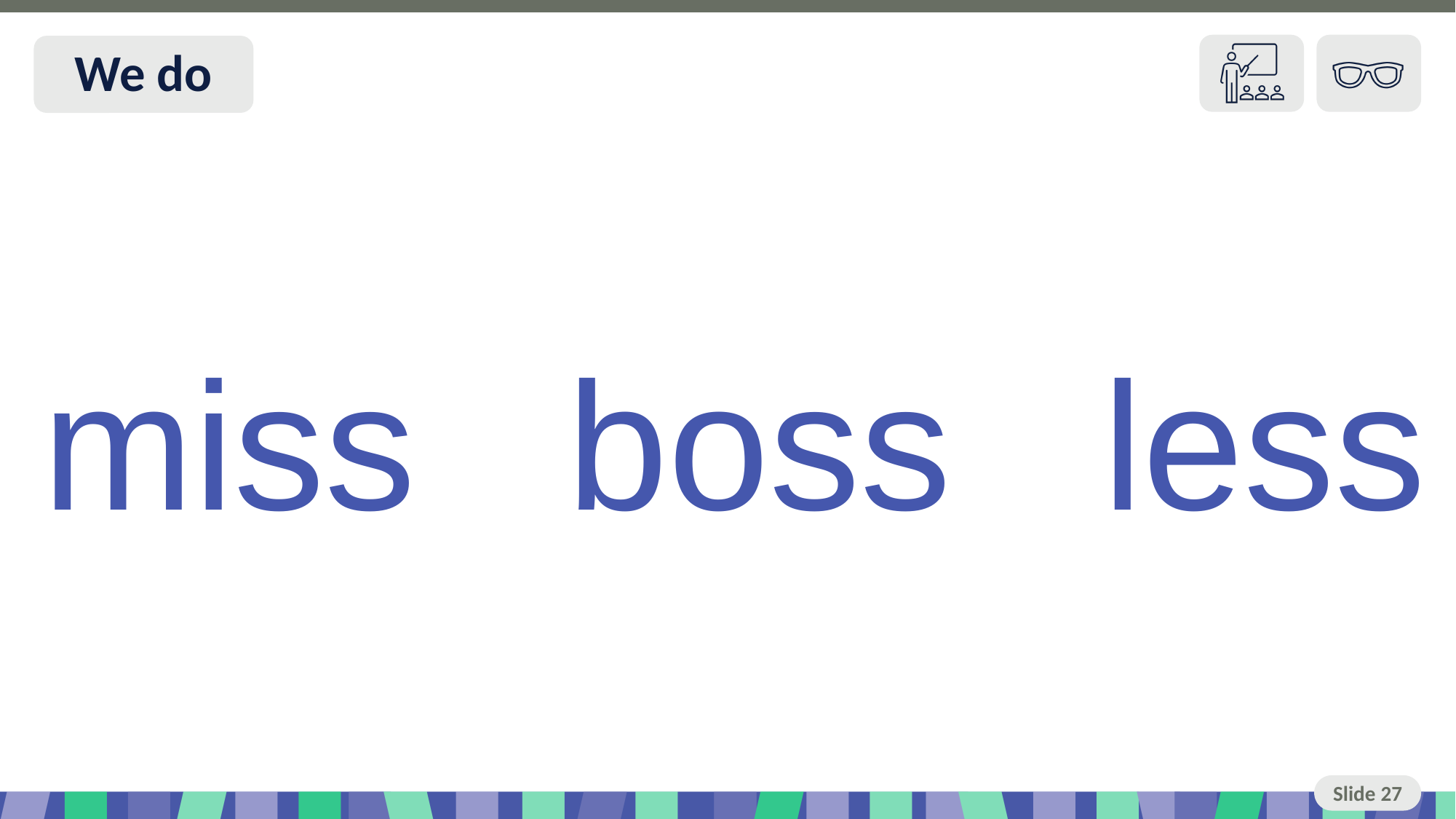

# Slide 27 We do
miss   boss   less